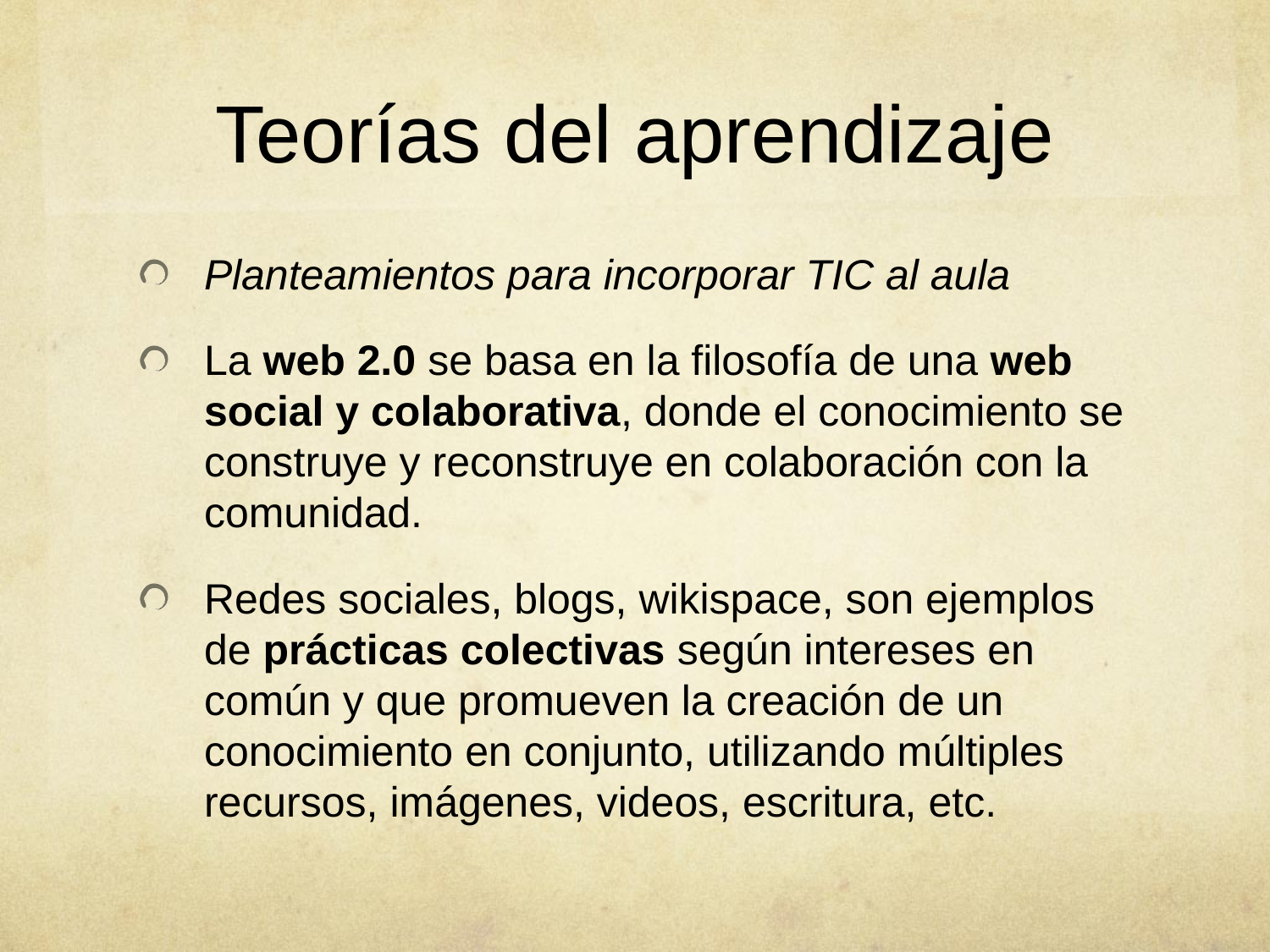

# Teorías del aprendizaje
Planteamientos para incorporar TIC al aula
La web 2.0 se basa en la filosofía de una web social y colaborativa, donde el conocimiento se construye y reconstruye en colaboración con la comunidad.
Redes sociales, blogs, wikispace, son ejemplos de prácticas colectivas según intereses en común y que promueven la creación de un conocimiento en conjunto, utilizando múltiples recursos, imágenes, videos, escritura, etc.